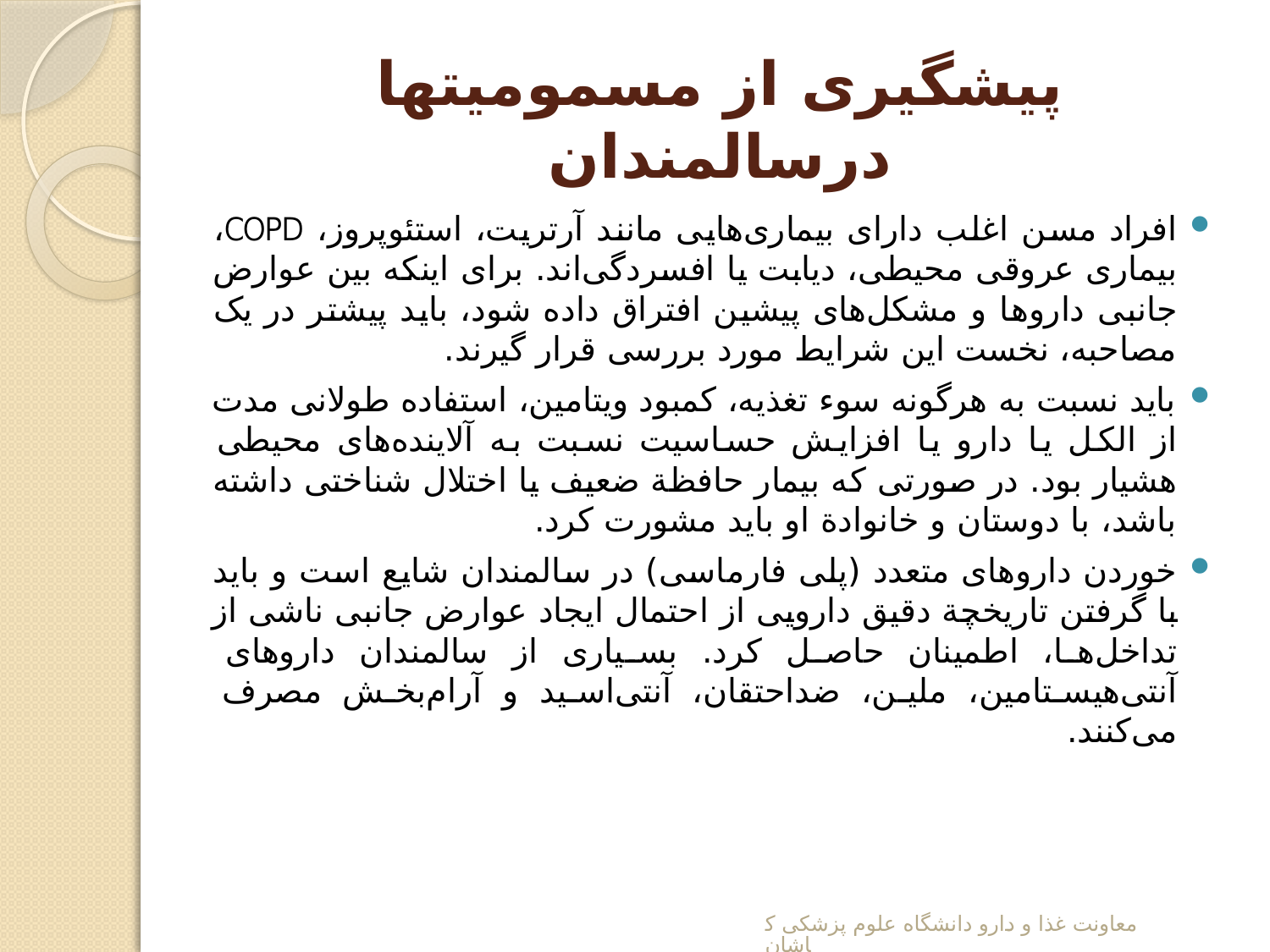

# پیشگیری از مسمومیتها درسالمندان
افراد مسن اغلب دارای بیماری‌هایی مانند آرتریت، استئوپروز، COPD، بیماری عروقی محیطی، دیابت یا افسردگی‌اند. برای اینکه بین عوارض جانبی داروها و مشکل‌های پیشين افتراق داده شود، باید پیشتر در یک مصاحبه، نخست این شرایط مورد بررسی قرار گیرند.
باید نسبت به هرگونه سوء تغذیه، کمبود ویتامین، استفاده طولانی مدت از الکل یا دارو یا افزایش حساسیت نسبت به آلاینده‌های محیطی هشیار بود. در صورتی که بیمار حافظة ضعیف یا اختلال شناختی داشته باشد، با دوستان و خانوادة او باید مشورت کرد.
خوردن داروهای متعدد (پلی فارماسی) در سالمندان شایع است و باید با گرفتن تاریخچة دقیق دارویی از احتمال ایجاد عوارض جانبی ناشی از تداخل‌ها، اطمینان حاصل کرد. بسیاری از سالمندان داروهای آنتی‌هیستامین، ملین، ضداحتقان، آنتی‌اسید و آرام‌بخش مصرف می‌کنند.

معاونت غذا و دارو دانشگاه علوم پزشکی کاشان